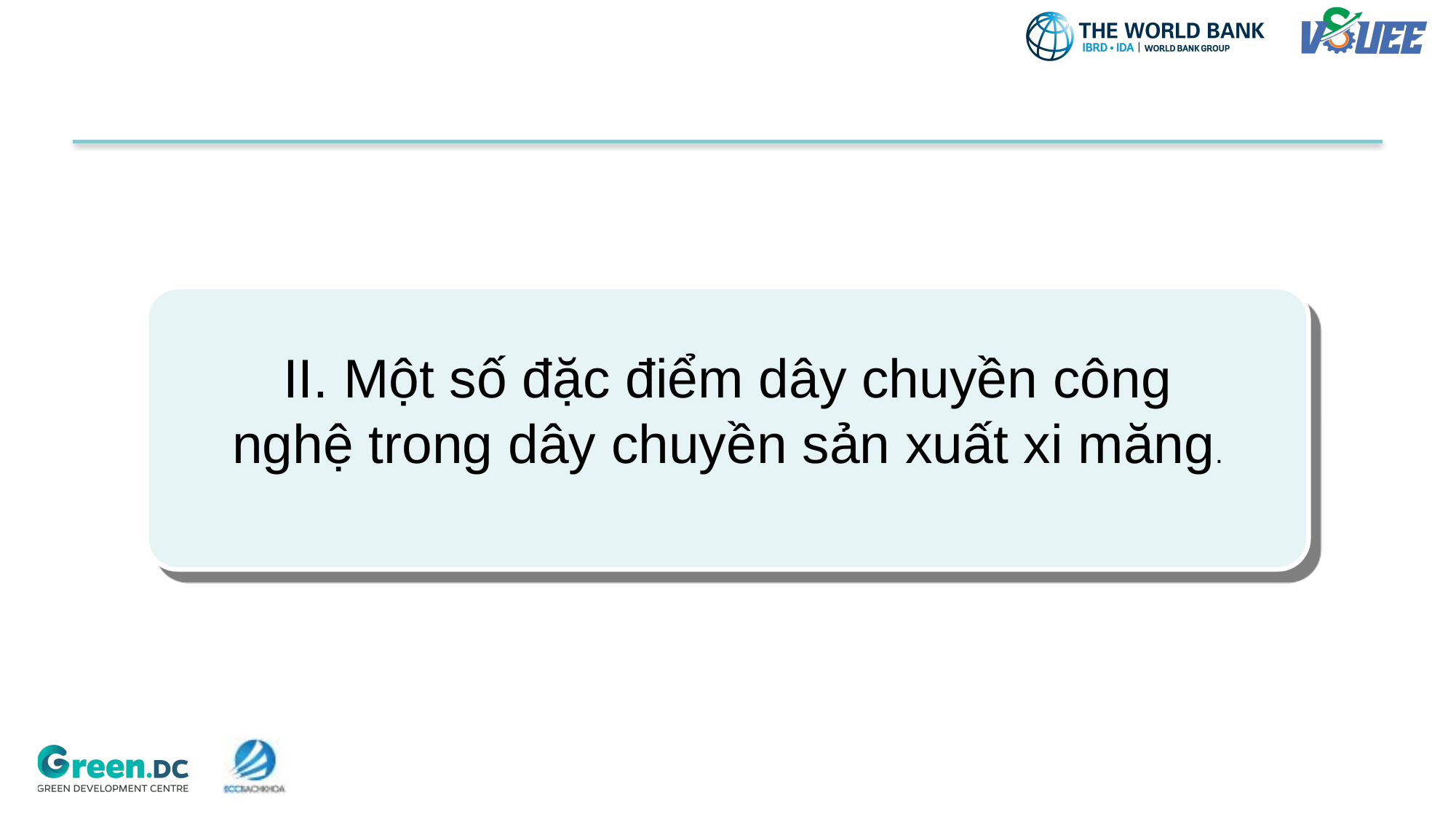

II. Một số đặc điểm dây chuyền công nghệ trong dây chuyền sản xuất xi măng.